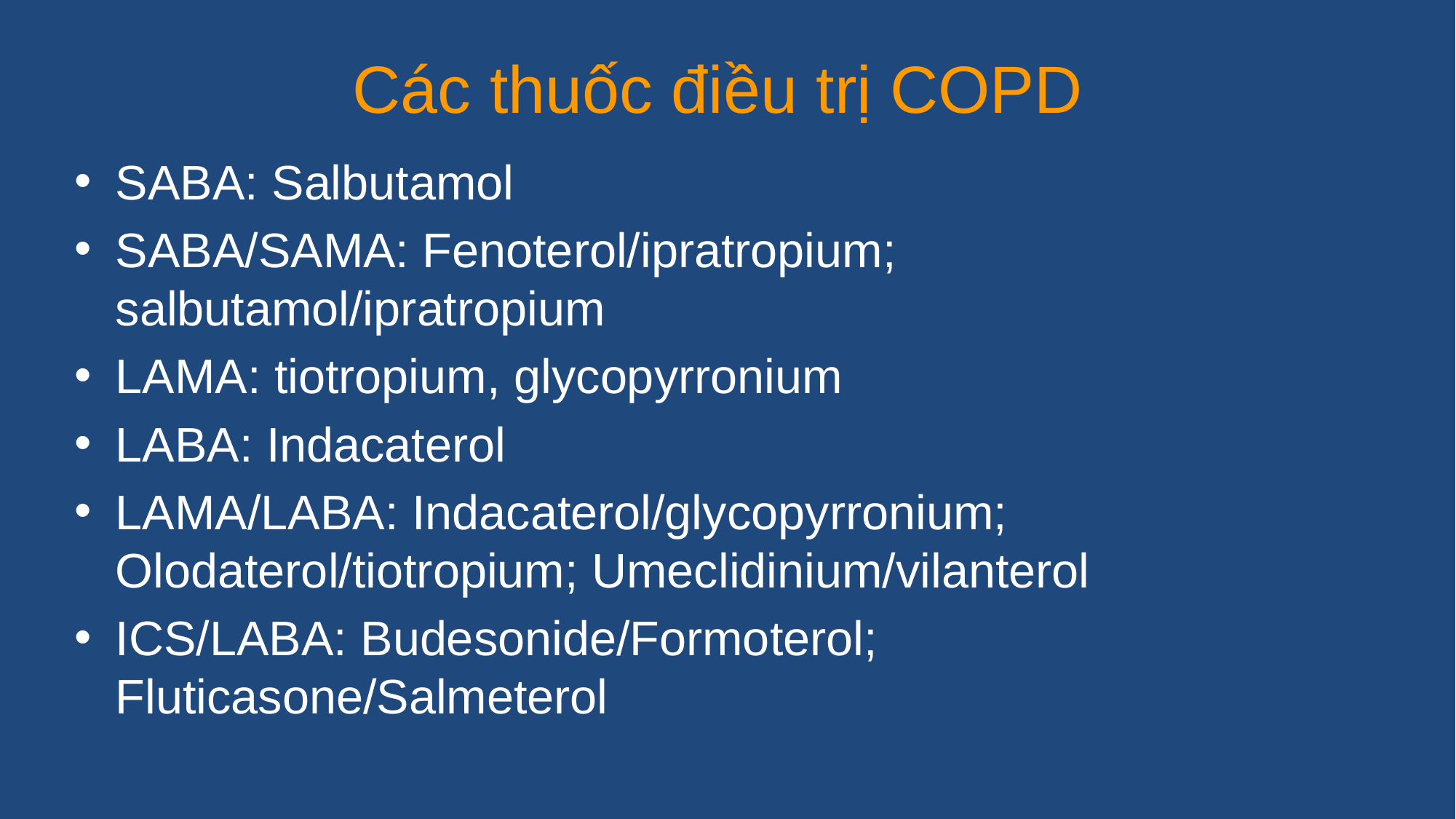

# Các thuốc điều trị COPD
SABA: Salbutamol
SABA/SAMA: Fenoterol/ipratropium; salbutamol/ipratropium
LAMA: tiotropium, glycopyrronium
LABA: Indacaterol
LAMA/LABA: Indacaterol/glycopyrronium; Olodaterol/tiotropium; Umeclidinium/vilanterol
ICS/LABA: Budesonide/Formoterol; Fluticasone/Salmeterol